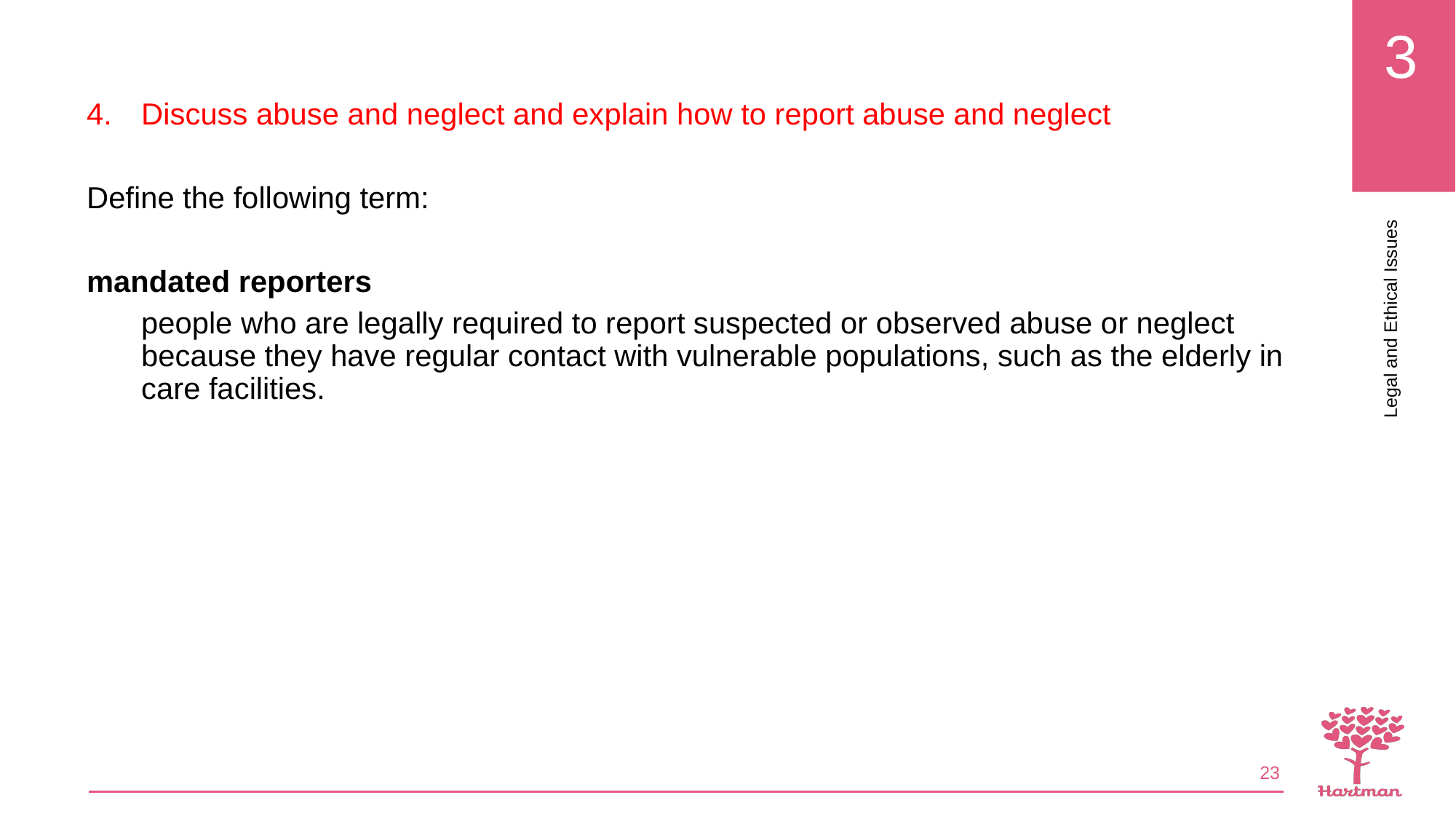

Discuss abuse and neglect and explain how to report abuse and neglect

Define the following term:

mandated reporters
people who are legally required to report suspected or observed abuse or neglect because they have regular contact with vulnerable populations, such as the elderly in care facilities.

23